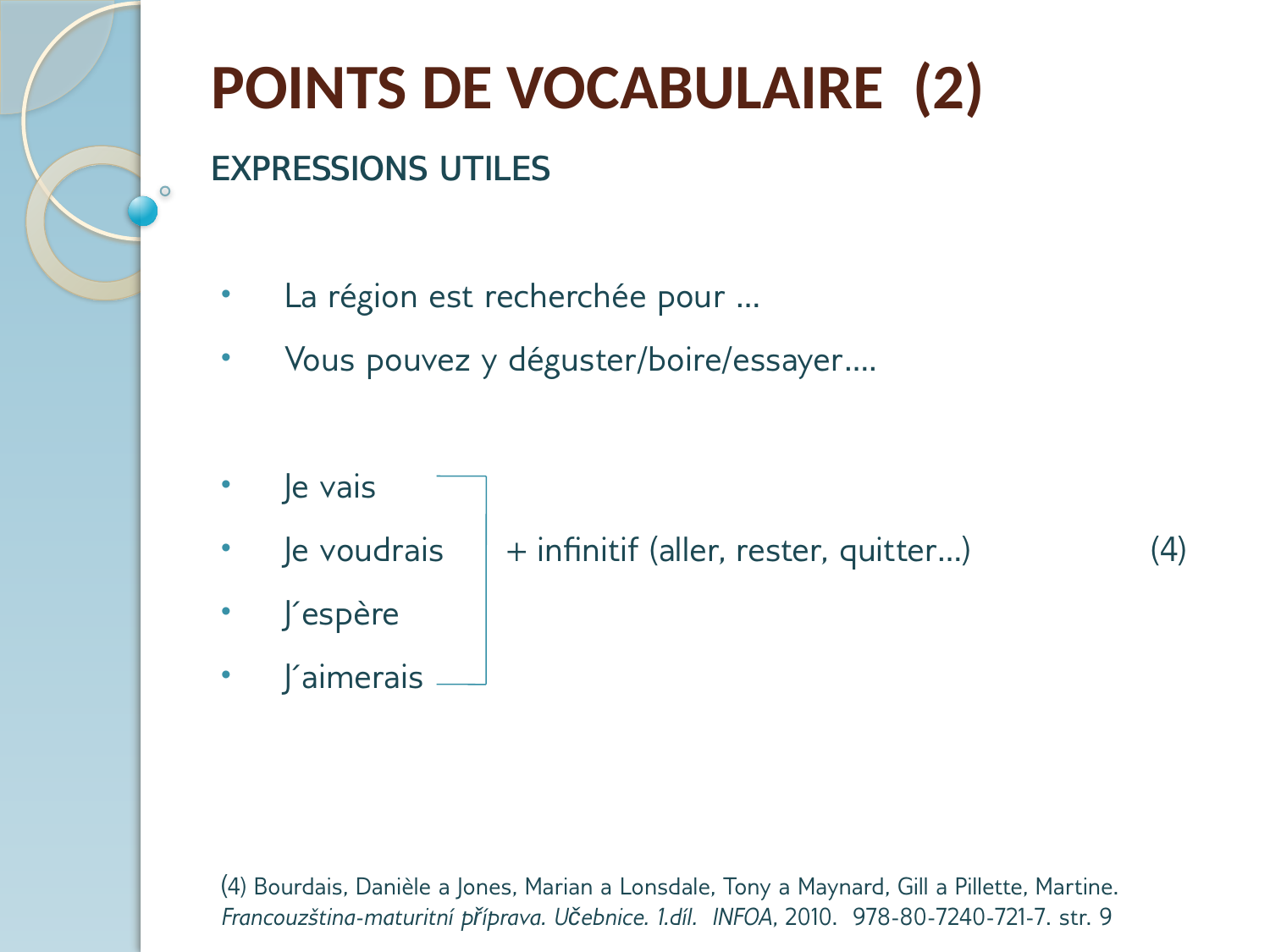

# POINTS DE VOCABULAIRE  (2)
EXPRESSIONS UTILES

La région est recherchée pour …
Vous pouvez y déguster/boire/essayer….

Je vais
Je voudrais      + infinitif (aller, rester, quitter…)                 (4)
J´espère
J´aimerais

(4) Bourdais, Danièle a Jones, Marian a Lonsdale, Tony a Maynard, Gill a Pillette, Martine.  Francouzština-maturitní příprava. Učebnice. 1.díl.  INFOA, 2010.  978-80-7240-721-7. str. 9